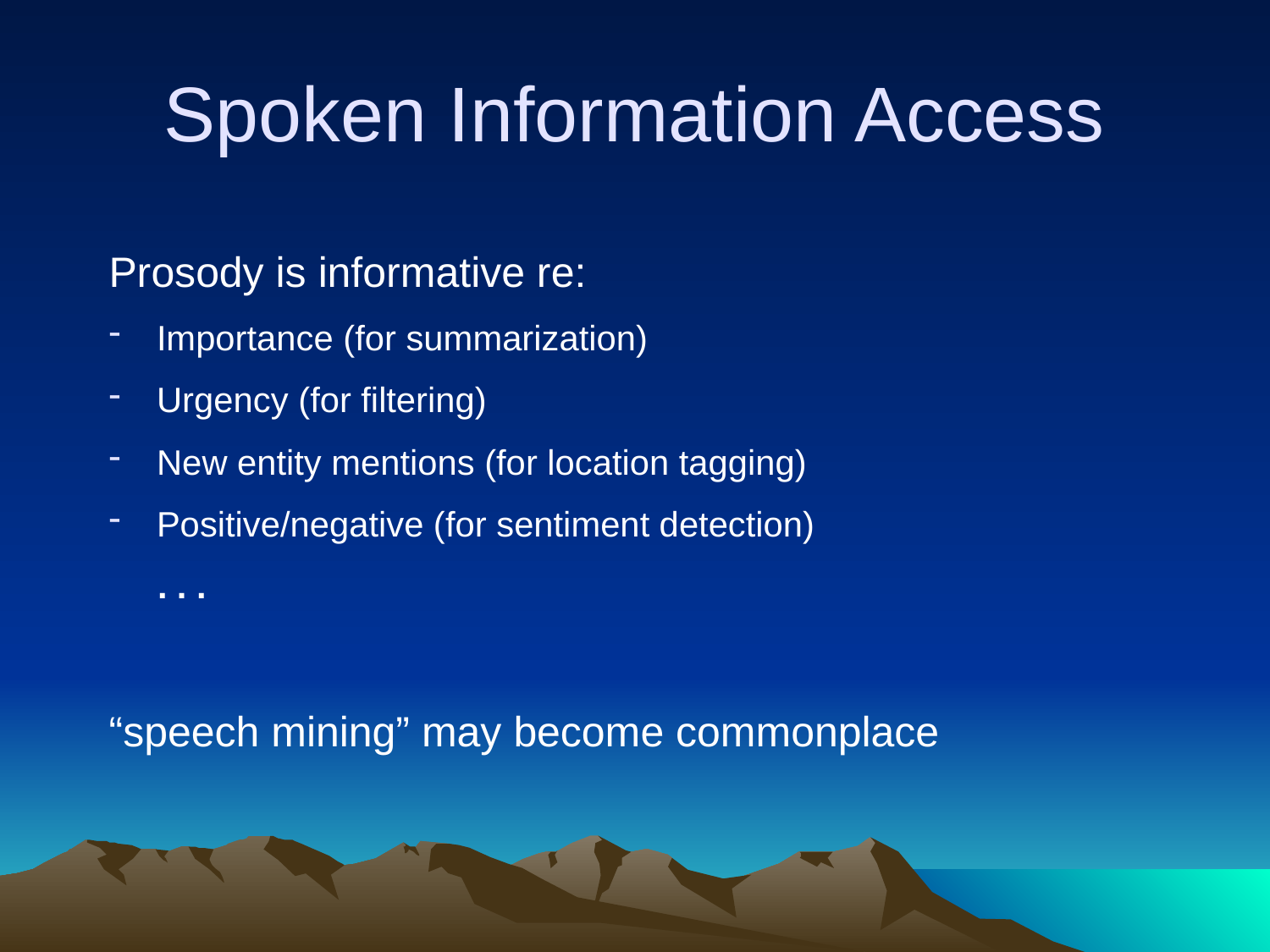

# Spoken Information Access
Prosody is informative re:
Importance (for summarization)
Urgency (for filtering)
New entity mentions (for location tagging)
Positive/negative (for sentiment detection)
     . . .

“speech mining” may become commonplace